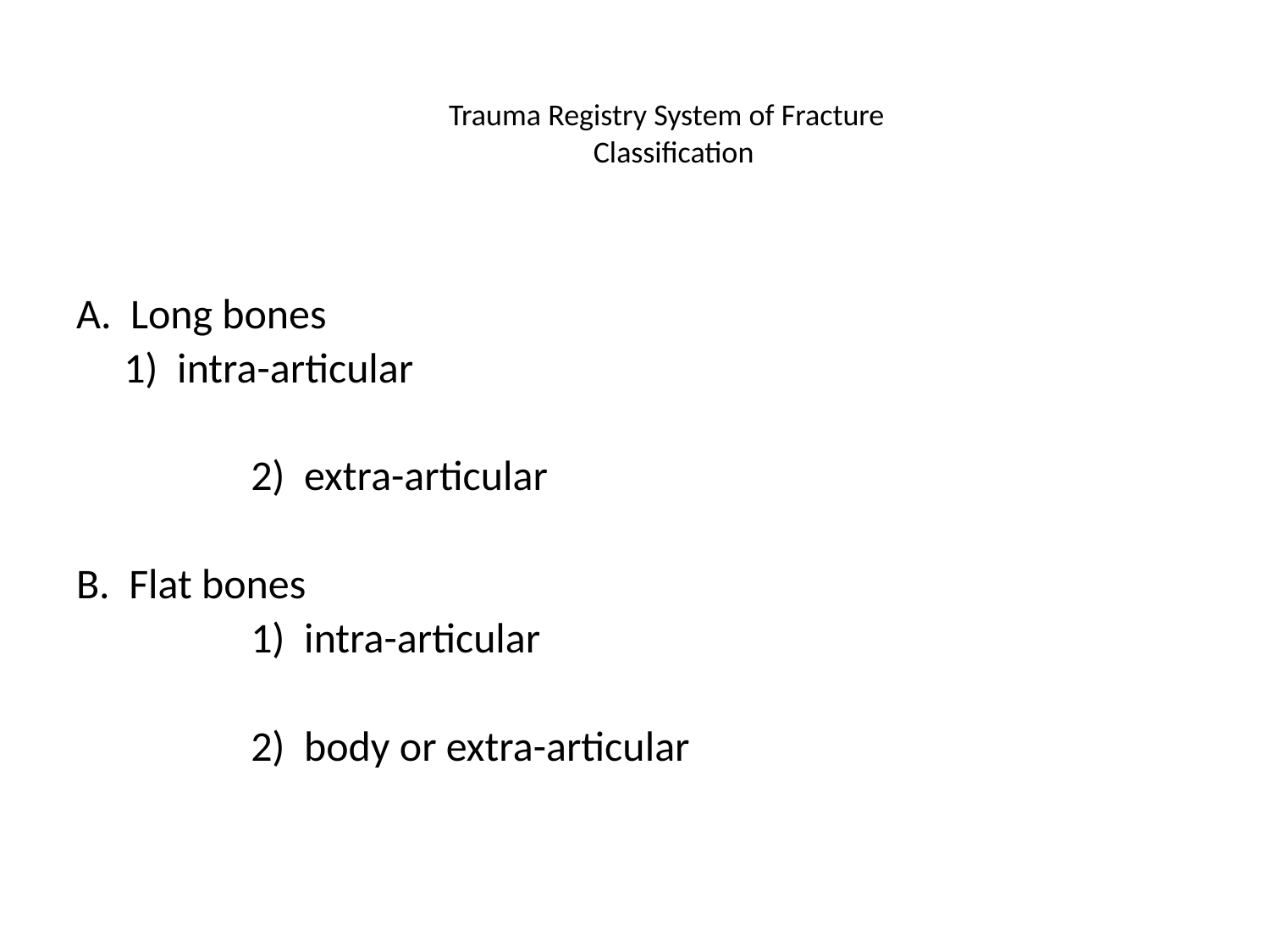

# Trauma Registry System of Fracture Classification
A.  Long bones
    	1)  intra-articular

		2)  extra-articular

B.  Flat bones
		1)  intra-articular

		2)  body or extra-articular